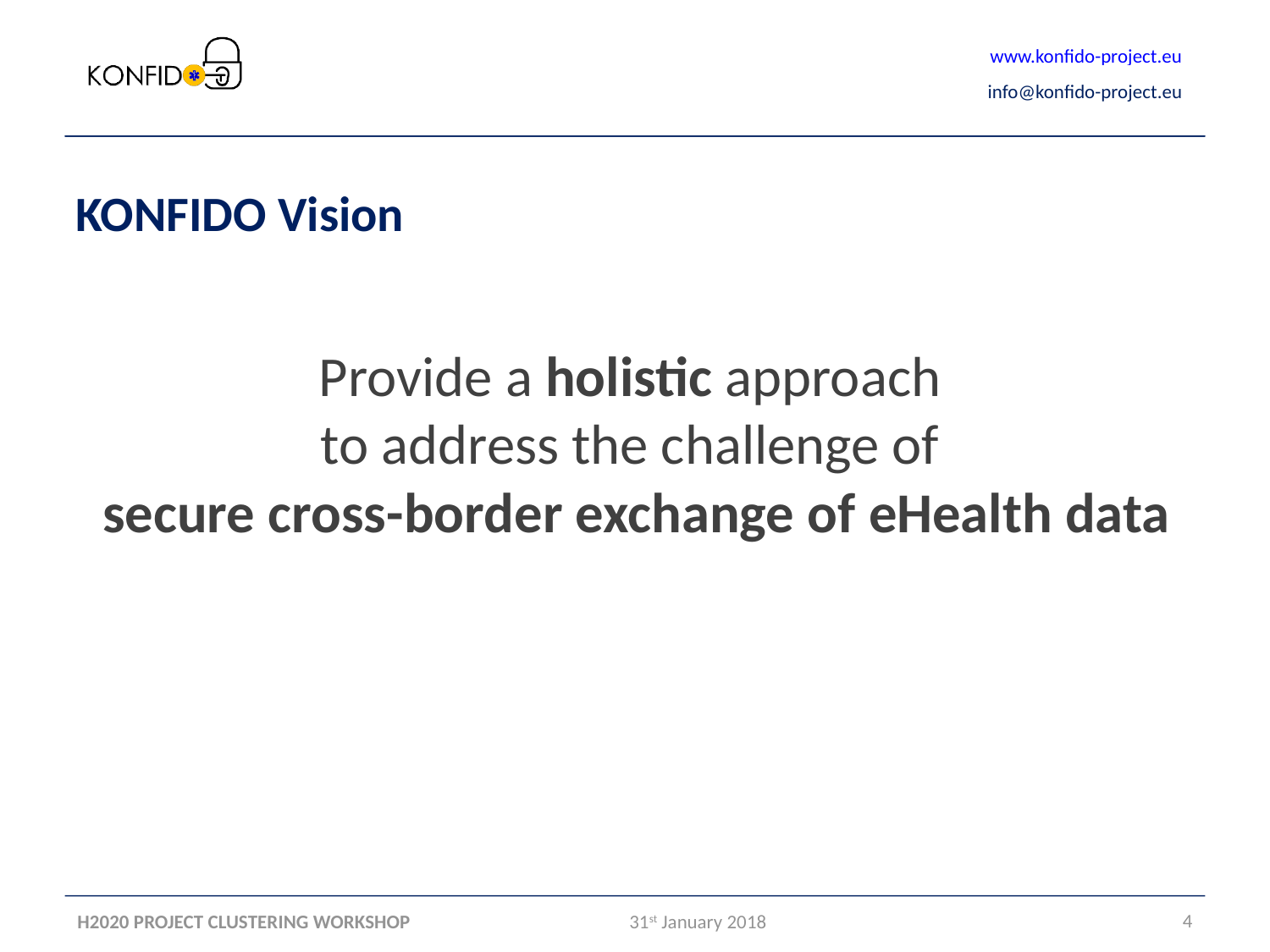

KONFIDO Vision
Provide a holistic approach
to address the challenge of
secure cross-border exchange of eHealth data
H2020 PROJECT CLUSTERING WORKSHOP
4
31st January 2018